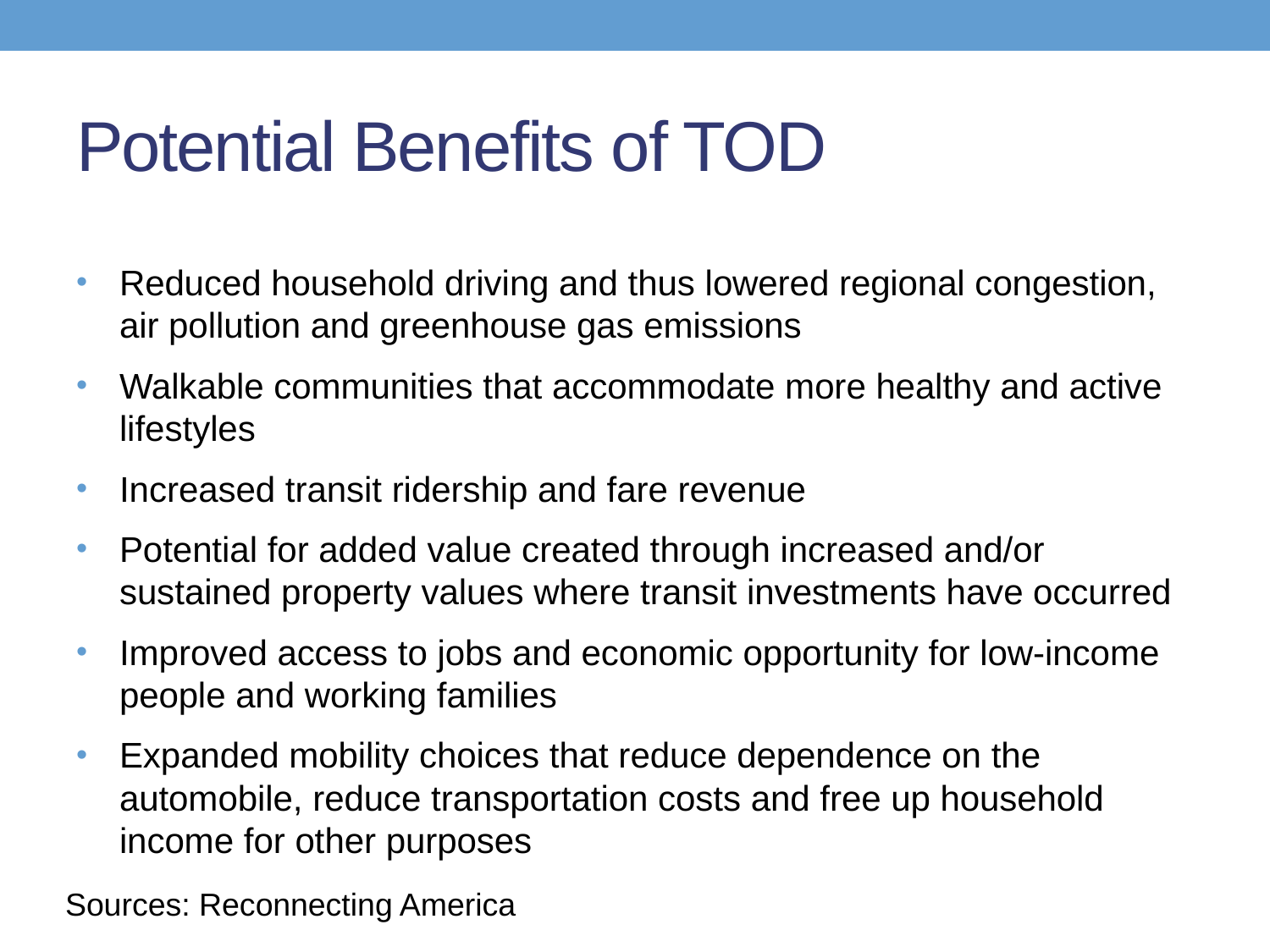

# Potential Benefits of TOD
Reduced household driving and thus lowered regional congestion, air pollution and greenhouse gas emissions
Walkable communities that accommodate more healthy and active lifestyles
Increased transit ridership and fare revenue
Potential for added value created through increased and/or sustained property values where transit investments have occurred
Improved access to jobs and economic opportunity for low-income people and working families
Expanded mobility choices that reduce dependence on the automobile, reduce transportation costs and free up household income for other purposes

Sources: Reconnecting America